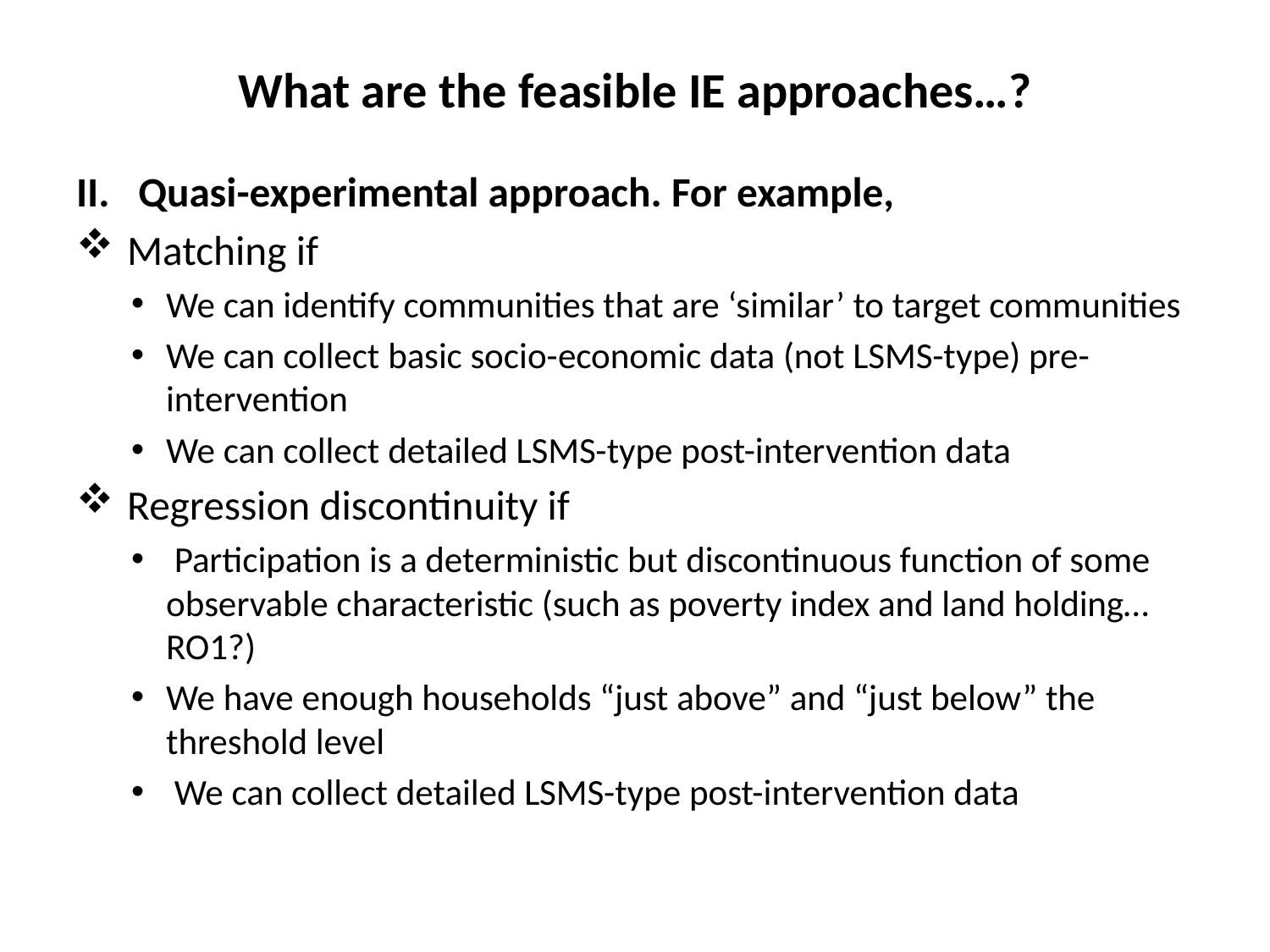

# What are the feasible IE approaches…?
Quasi-experimental approach. For example,
 Matching if
We can identify communities that are ‘similar’ to target communities
We can collect basic socio-economic data (not LSMS-type) pre-intervention
We can collect detailed LSMS-type post-intervention data
 Regression discontinuity if
 Participation is a deterministic but discontinuous function of some observable characteristic (such as poverty index and land holding…RO1?)
We have enough households “just above” and “just below” the threshold level
 We can collect detailed LSMS-type post-intervention data